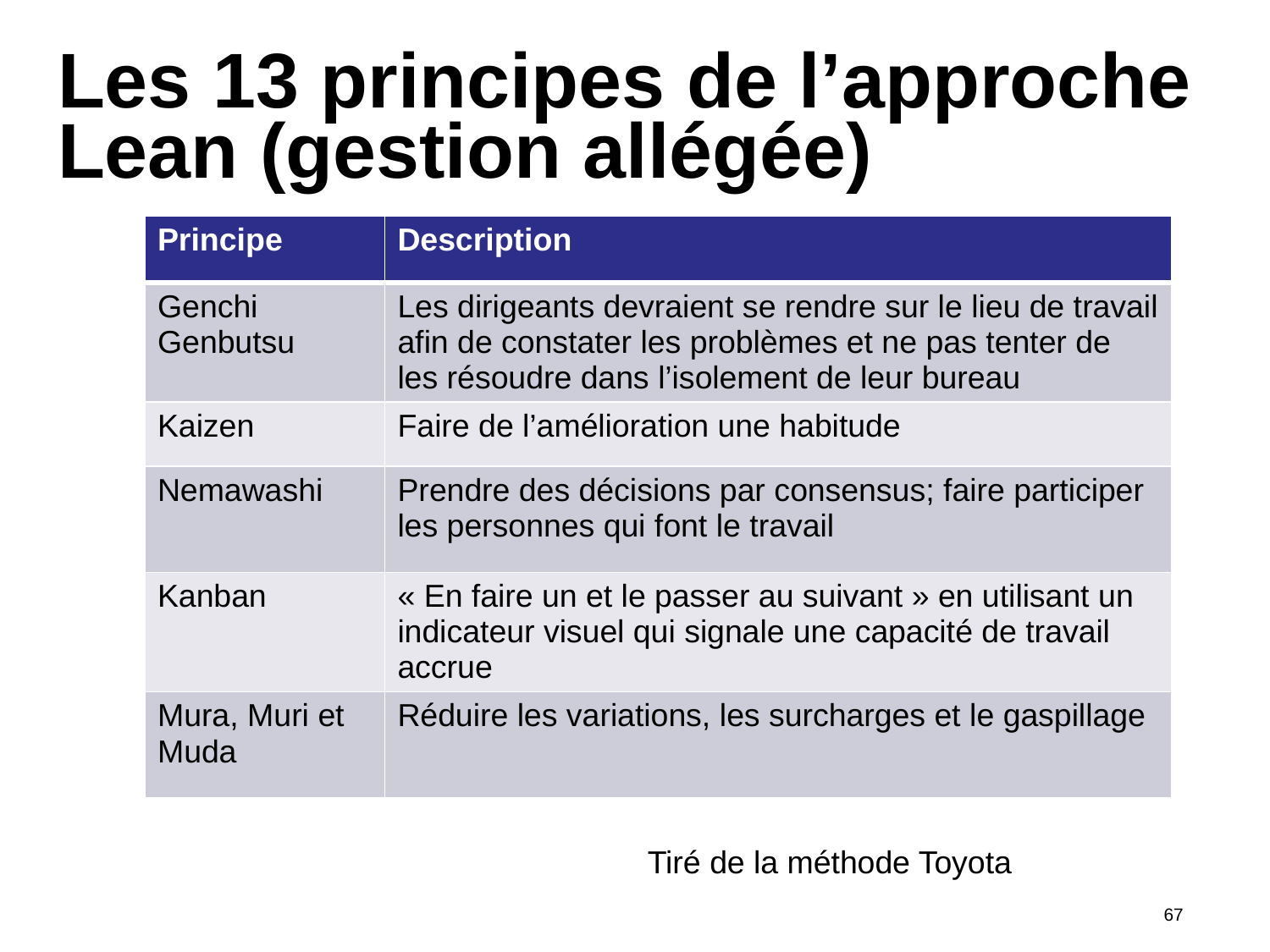

# Les 13 principes de l’approche Lean (gestion allégée)
| Principe | Description |
| --- | --- |
| Genchi Genbutsu | Les dirigeants devraient se rendre sur le lieu de travail afin de constater les problèmes et ne pas tenter de les résoudre dans l’isolement de leur bureau |
| Kaizen | Faire de l’amélioration une habitude |
| Nemawashi | Prendre des décisions par consensus; faire participer les personnes qui font le travail |
| Kanban | « En faire un et le passer au suivant » en utilisant un indicateur visuel qui signale une capacité de travail accrue |
| Mura, Muri et Muda | Réduire les variations, les surcharges et le gaspillage |
Tiré de la méthode Toyota
67